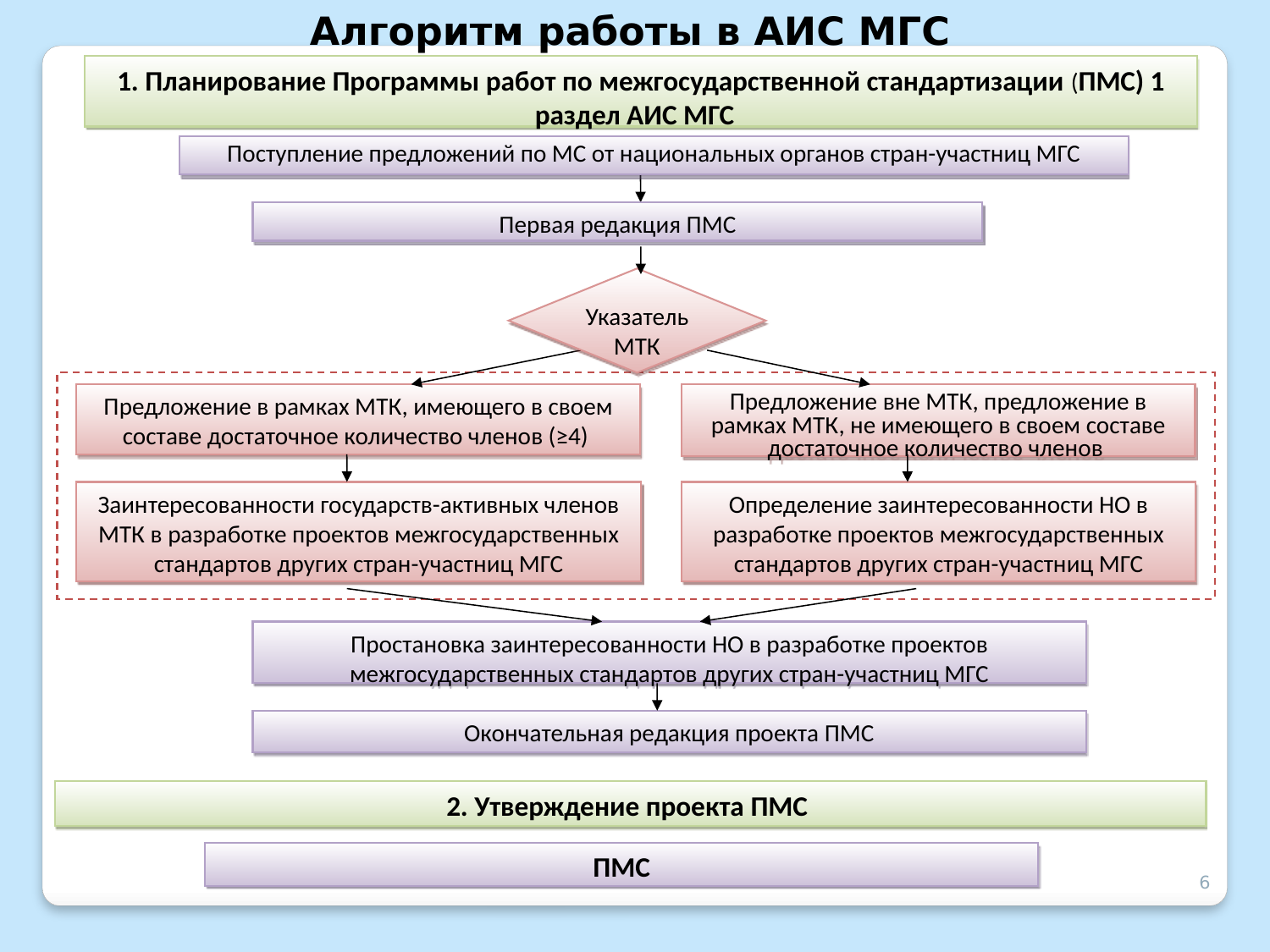

Алгоритм работы в АИС МГС
1. Планирование Программы работ по межгосударственной стандартизации (ПМС) 1 раздел АИС МГС
Поступление предложений по МС от национальных органов стран-участниц МГС
Первая редакция ПМС
Указатель
МТК

Предложение в рамках МТК, имеющего в своем составе достаточное количество членов (≥4)
Предложение вне МТК, предложение в рамках МТК, не имеющего в своем составе достаточное количество членов
проектов межгосударственных стандартов других стран-участниц МГС
Заинтересованности государств-активных членов МТК в разработке проектов межгосударственных стандартов других стран-участниц МГС
Определение заинтересованности НО в разработке проектов межгосударственных стандартов других стран-участниц МГС
Простановка заинтересованности НО в разработке проектов межгосударственных стандартов других стран-участниц МГС
Окончательная редакция проекта ПМС
2. Утверждение проекта ПМС
ПМС
6